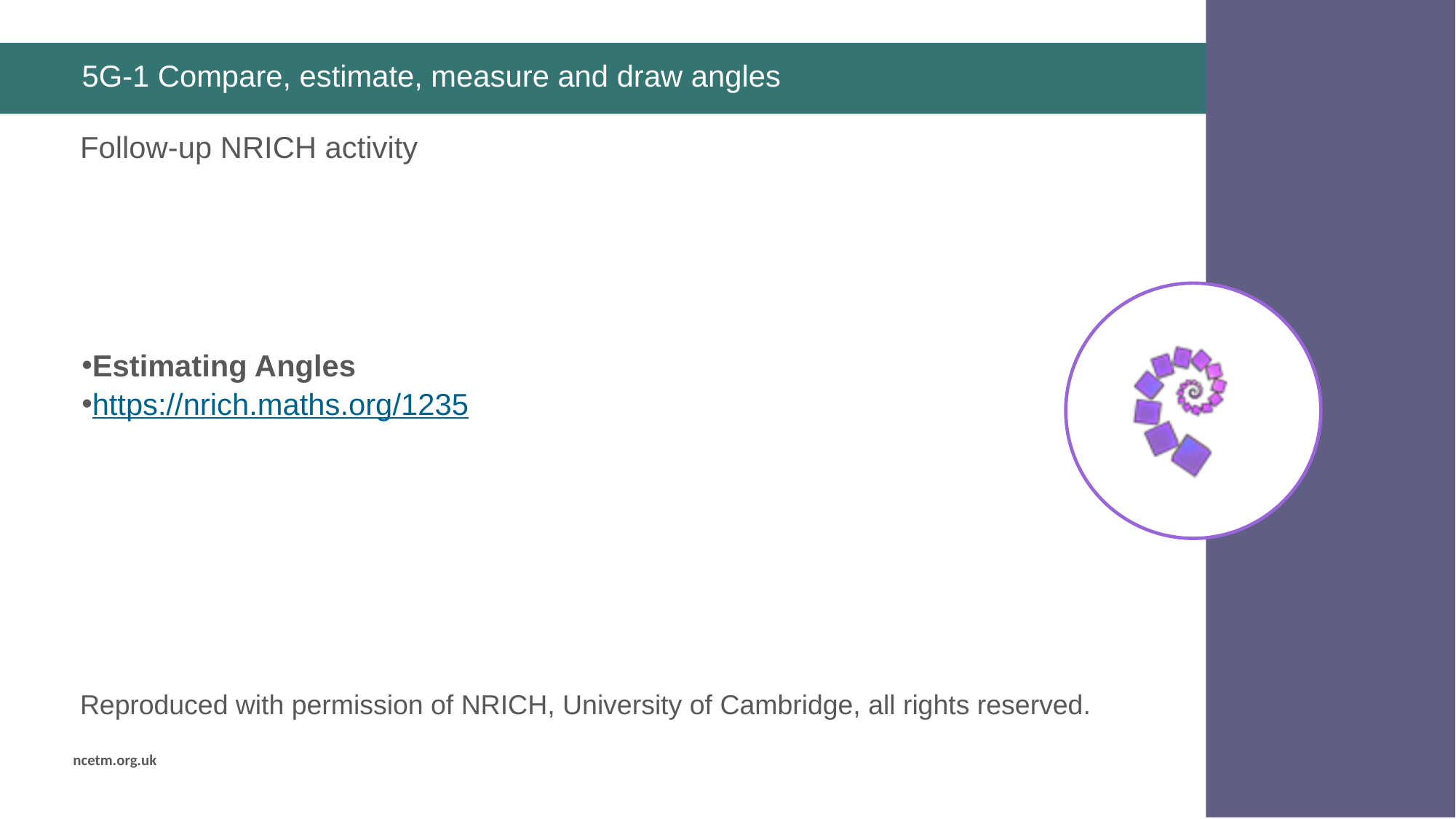

# 5G-1 Compare, estimate, measure and draw angles

Estimating Angles
https://nrich.maths.org/1235